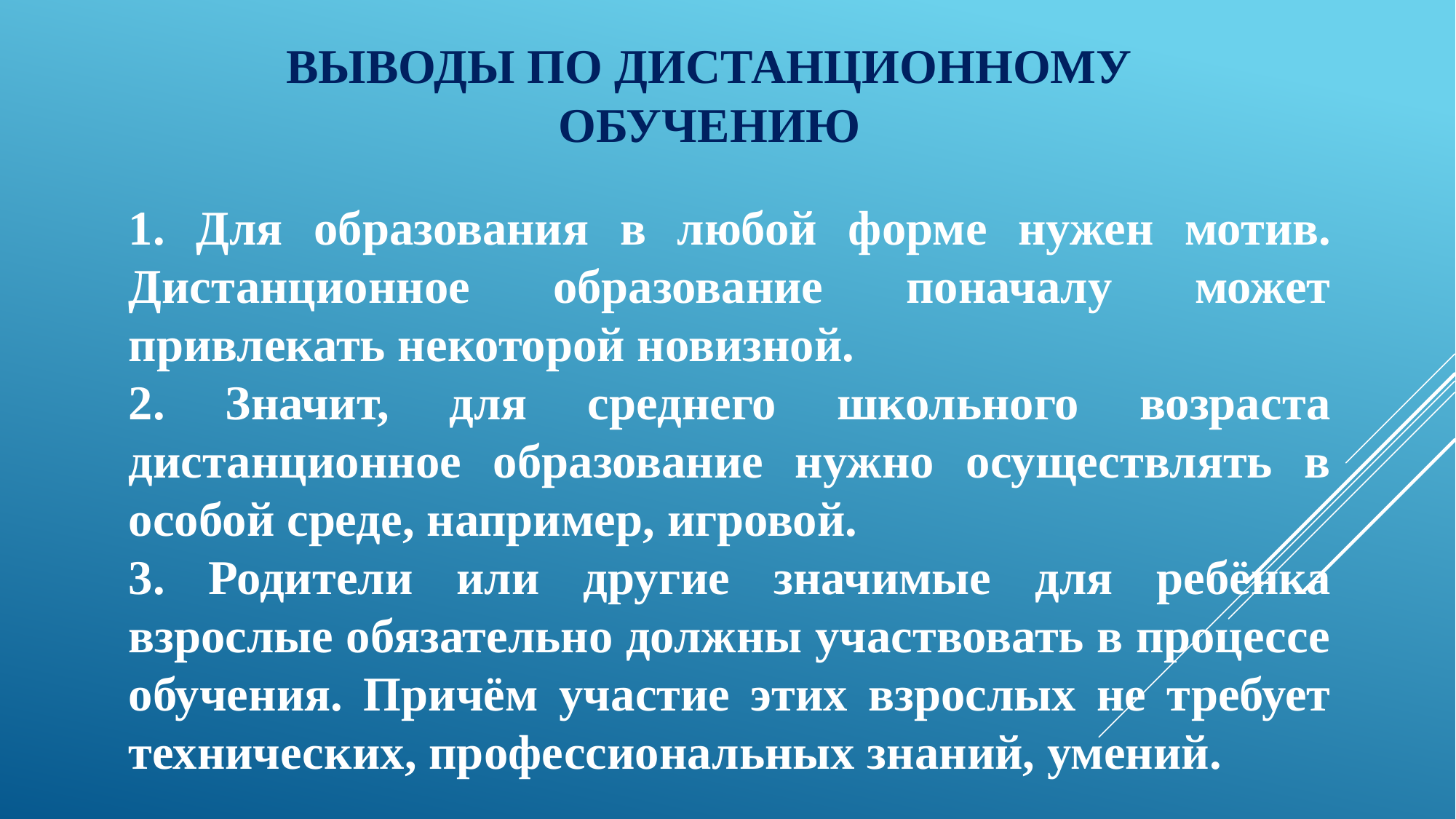

# выводы по дистанционному обучению
1. Для образования в любой форме нужен мотив. Дистанционное образование поначалу может привлекать некоторой новизной.
2. Значит, для среднего школьного возраста дистанционное образование нужно осуществлять в особой среде, например, игровой.
3. Родители или другие значимые для ребёнка взрослые обязательно должны участвовать в процессе обучения. Причём участие этих взрослых не требует технических, профессиональных знаний, умений.